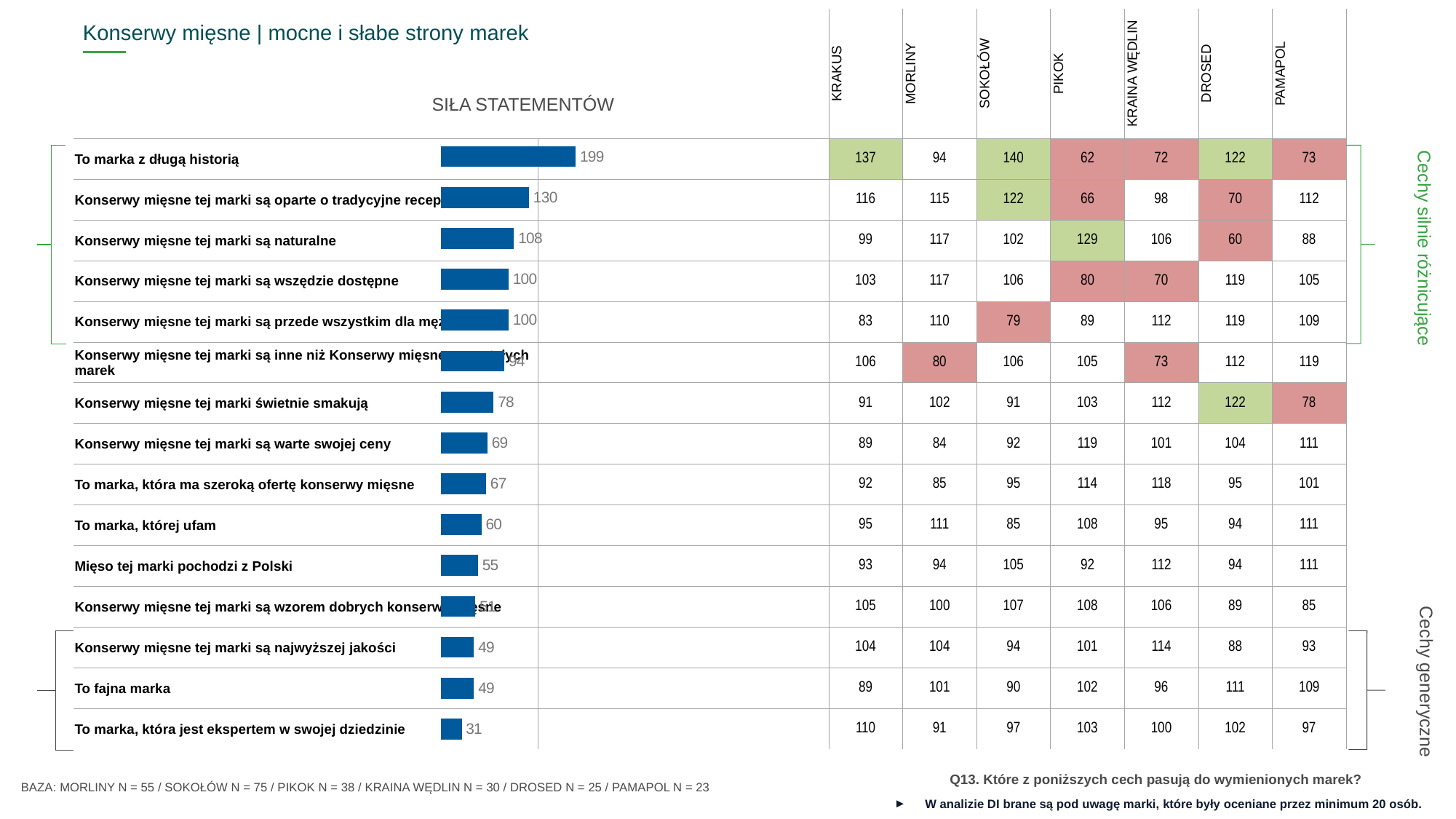

| ^TABDI^ | x | KRAKUS | MORLINY | SOKOŁÓW | PIKOK | KRAINA WĘDLIN | DROSED | PAMAPOL |
| --- | --- | --- | --- | --- | --- | --- | --- | --- |
| To marka z długą historią |  | 137 | 94 | 140 | 62 | 72 | 122 | 73 |
| Konserwy mięsne tej marki są oparte o tradycyjne receptury |  | 116 | 115 | 122 | 66 | 98 | 70 | 112 |
| Konserwy mięsne tej marki są naturalne |  | 99 | 117 | 102 | 129 | 106 | 60 | 88 |
| Konserwy mięsne tej marki są wszędzie dostępne |  | 103 | 117 | 106 | 80 | 70 | 119 | 105 |
| Konserwy mięsne tej marki są przede wszystkim dla mężczyzn |  | 83 | 110 | 79 | 89 | 112 | 119 | 109 |
| Konserwy mięsne tej marki są inne niż Konserwy mięsne pozostałych marek |  | 106 | 80 | 106 | 105 | 73 | 112 | 119 |
| Konserwy mięsne tej marki świetnie smakują |  | 91 | 102 | 91 | 103 | 112 | 122 | 78 |
| Konserwy mięsne tej marki są warte swojej ceny |  | 89 | 84 | 92 | 119 | 101 | 104 | 111 |
| To marka, która ma szeroką ofertę konserwy mięsne |  | 92 | 85 | 95 | 114 | 118 | 95 | 101 |
| To marka, której ufam |  | 95 | 111 | 85 | 108 | 95 | 94 | 111 |
| Mięso tej marki pochodzi z Polski |  | 93 | 94 | 105 | 92 | 112 | 94 | 111 |
| Konserwy mięsne tej marki są wzorem dobrych konserwy mięsne |  | 105 | 100 | 107 | 108 | 106 | 89 | 85 |
| Konserwy mięsne tej marki są najwyższej jakości |  | 104 | 104 | 94 | 101 | 114 | 88 | 93 |
| To fajna marka |  | 89 | 101 | 90 | 102 | 96 | 111 | 109 |
| To marka, która jest ekspertem w swojej dziedzinie |  | 110 | 91 | 97 | 103 | 100 | 102 | 97 |

Konserwy mięsne | mocne i słabe strony marek
SIŁA STATEMENTÓW

### Chart

| Category | Seria 1 |
|---|---|
|  | 199.0 |
|  | 130.0 |
|  | 108.0 |
|  | 100.0 |
|  | 100.0 |
|  | 94.0 |
|  | 78.0 |
|  | 69.0 |
|  | 67.0 |
|  | 60.0 |
|  | 55.0 |
|  | 51.0 |
|  | 49.0 |
|  | 49.0 |
|  | 31.0 |

Cechy silnie różnicujące

Cechy generyczne
Q13. Które z poniższych cech pasują do wymienionych marek?

BAZA: MORLINY N = 55 / SOKOŁÓW N = 75 / PIKOK N = 38 / KRAINA WĘDLIN N = 30 / DROSED N = 25 / PAMAPOL N = 23
W analizie DI brane są pod uwagę marki, które były oceniane przez minimum 20 osób.